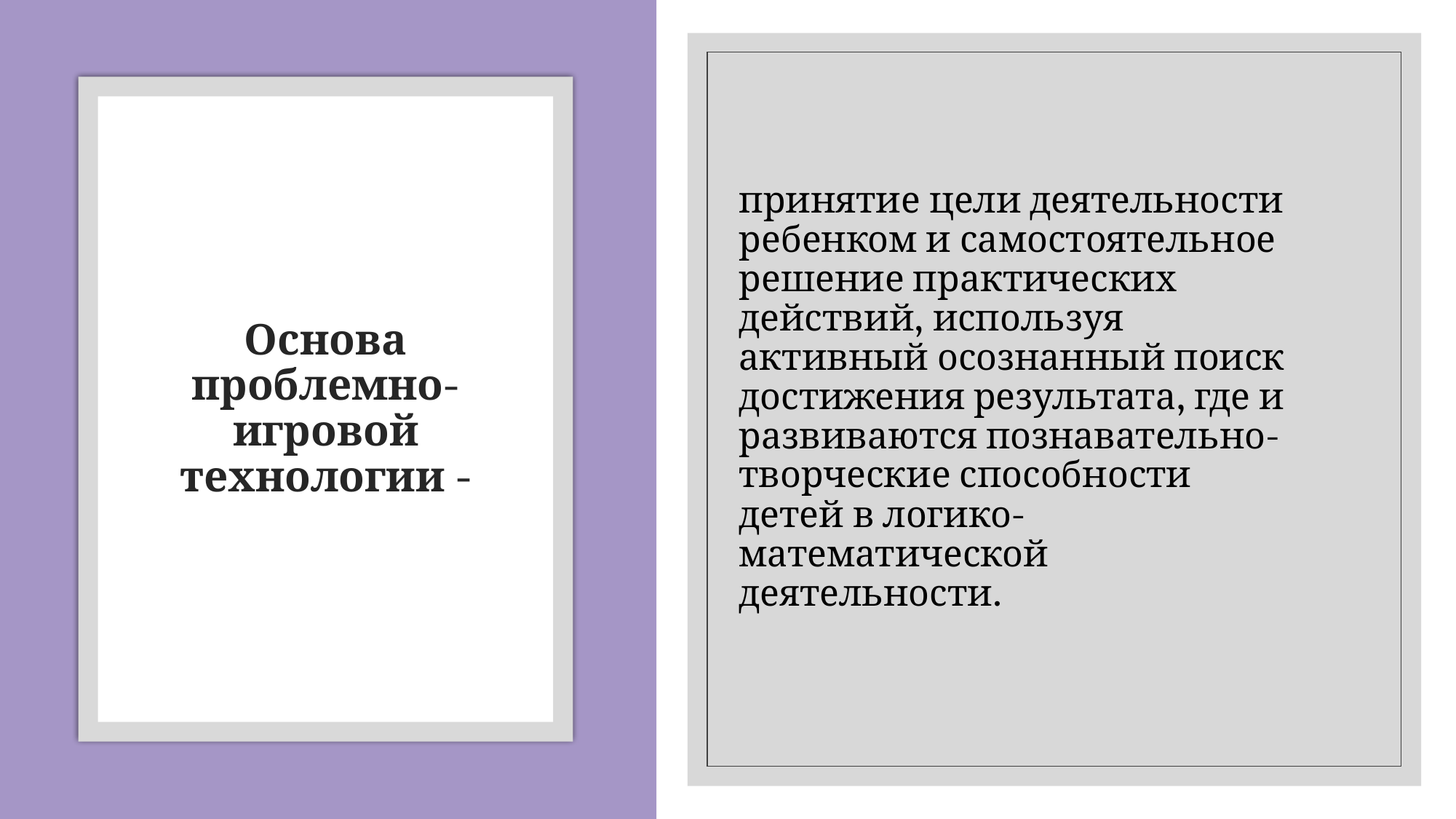

принятие цели деятельности ребенком и самостоятельное решение практических действий, используя активный осознанный поиск достижения результата, где и развиваются познавательно-творческие способности детей в логико-математической деятельности.

# Основа проблемно-игровой технологии -